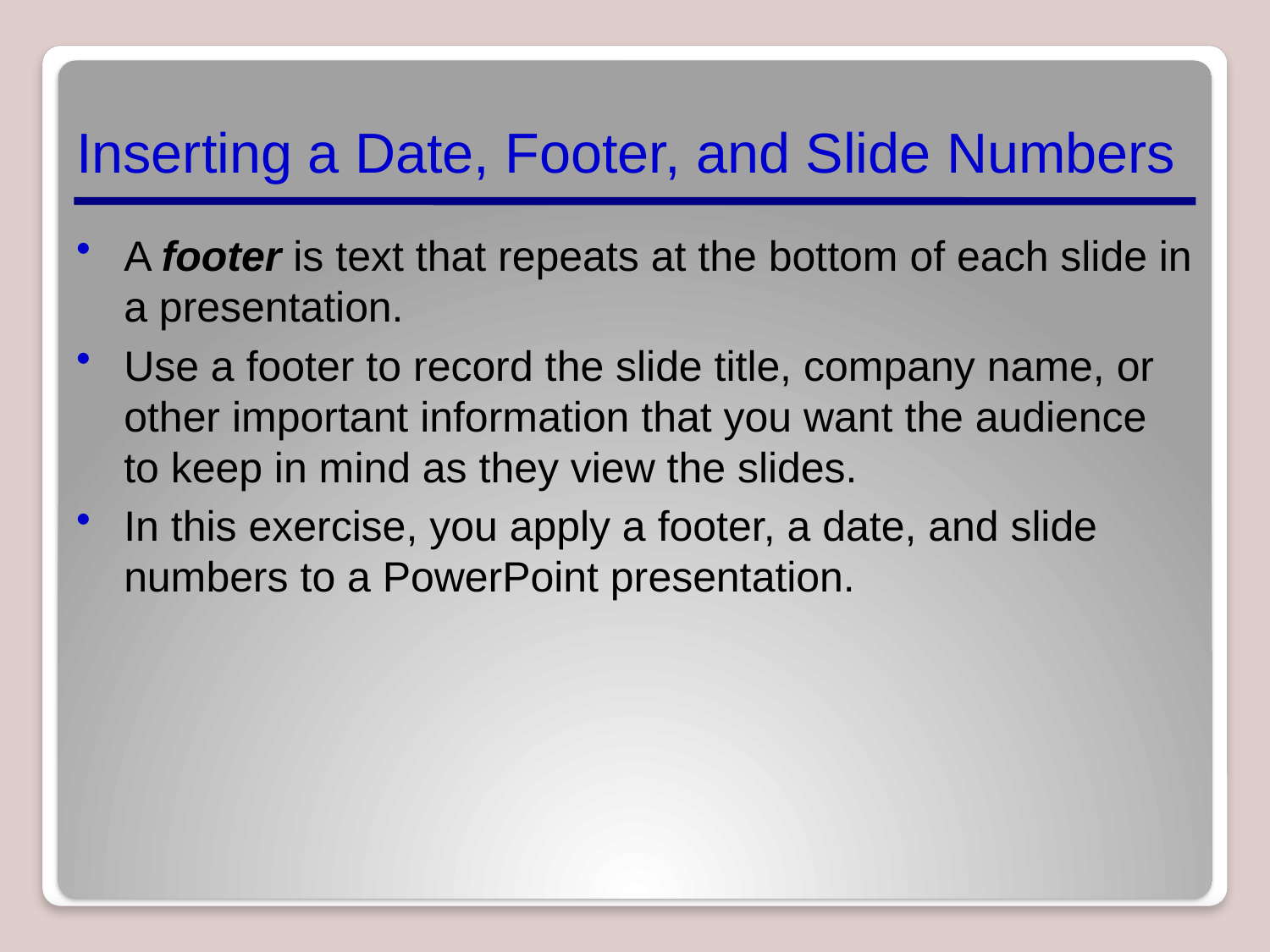

# Inserting a Date, Footer, and Slide Numbers
A footer is text that repeats at the bottom of each slide in a presentation.
Use a footer to record the slide title, company name, or other important information that you want the audience to keep in mind as they view the slides.
In this exercise, you apply a footer, a date, and slide numbers to a PowerPoint presentation.